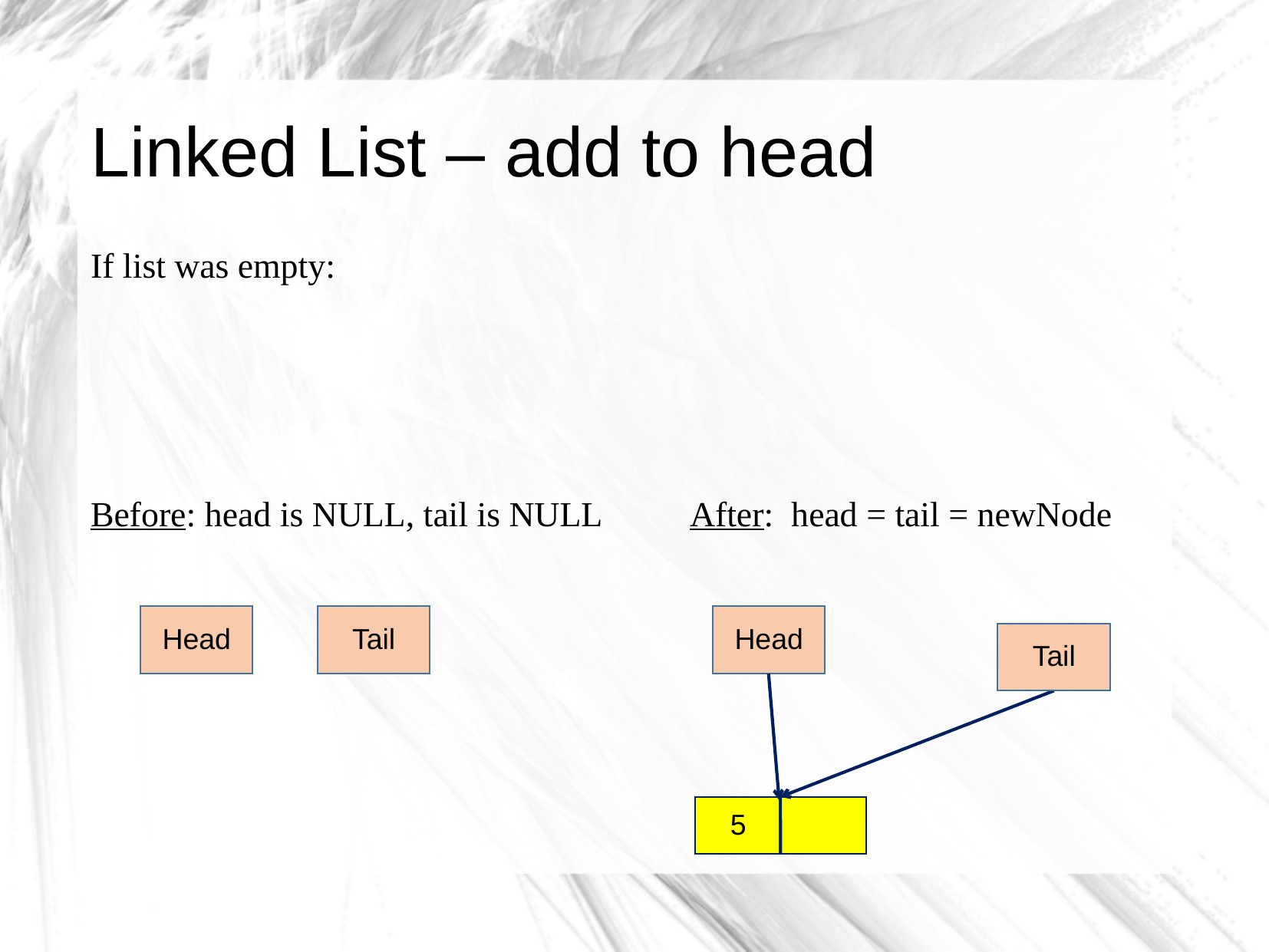

# Linked List – add to head
If list was empty:

Before: head is NULL, tail is NULL          After:  head = tail = newNode
Head
Tail
Head
Tail
   5